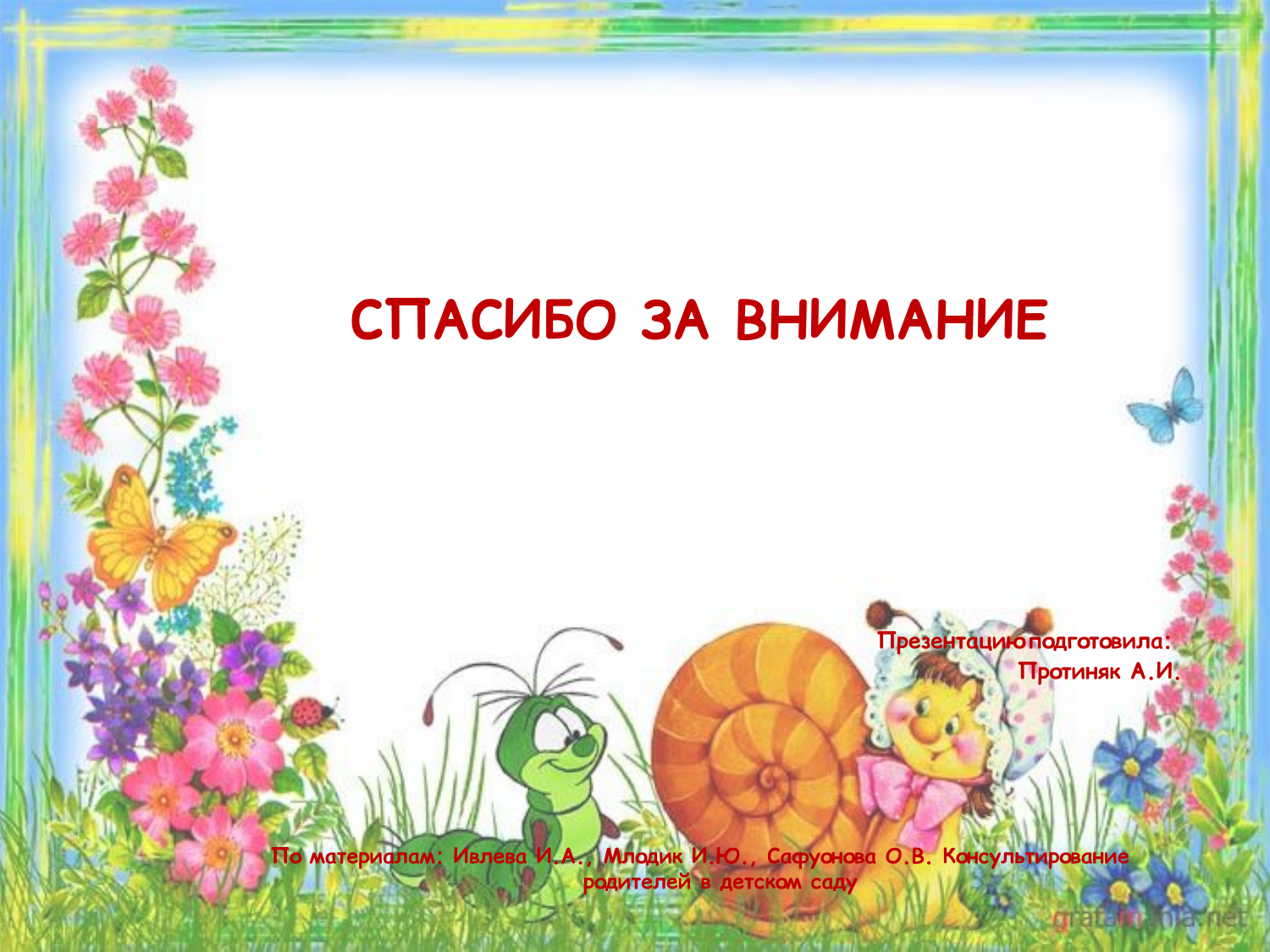

СПАСИБО ЗА ВНИМАНИЕ

Презентацию подготовила:
Протиняк А.И.

По материалам: Ивлева И.А., Млодик И.Ю., Сафуонова О.В. Консультирование родителей в детском саду